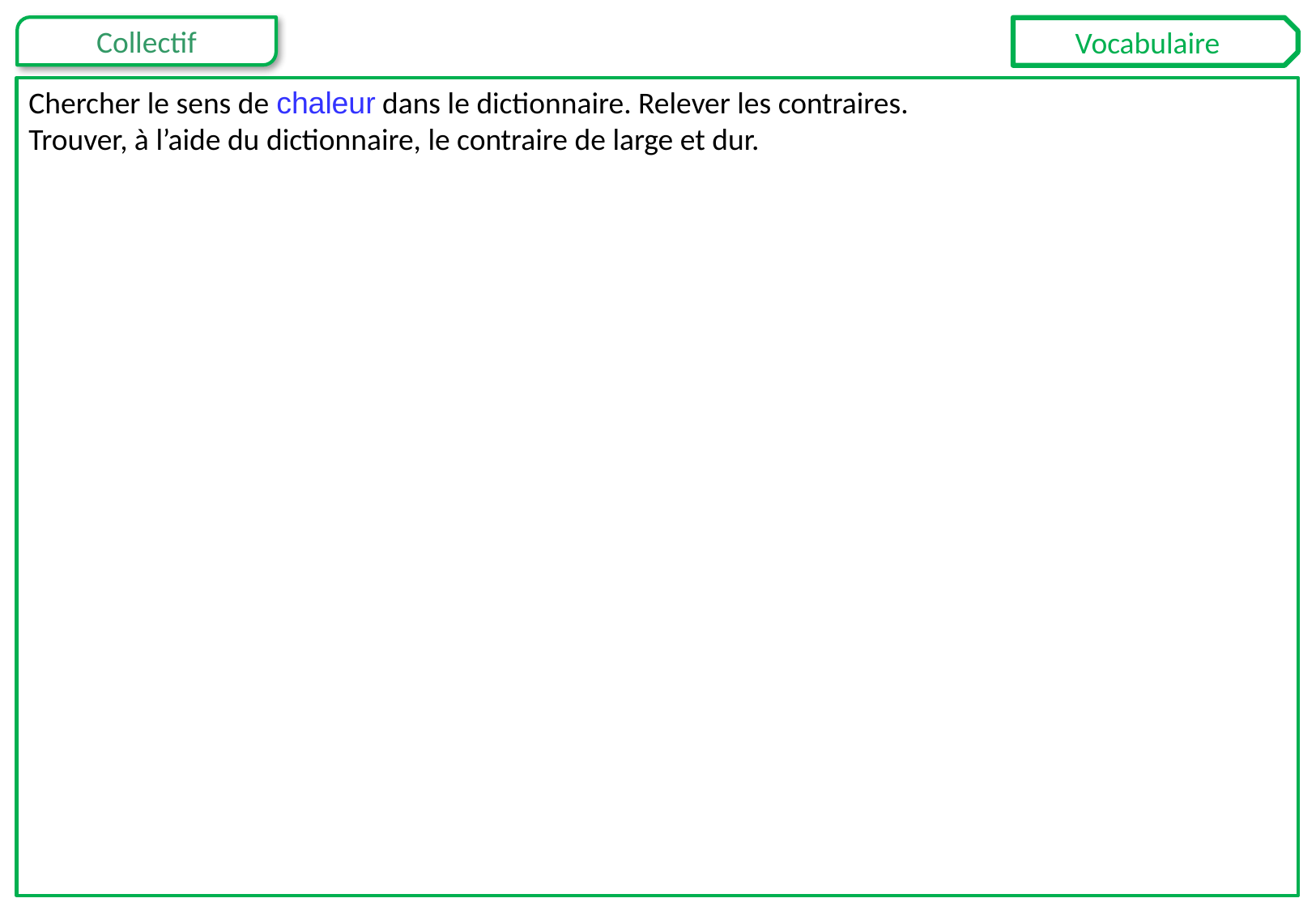

Vocabulaire
Chercher le sens de chaleur dans le dictionnaire. Relever les contraires.
Trouver, à l’aide du dictionnaire, le contraire de large et dur.